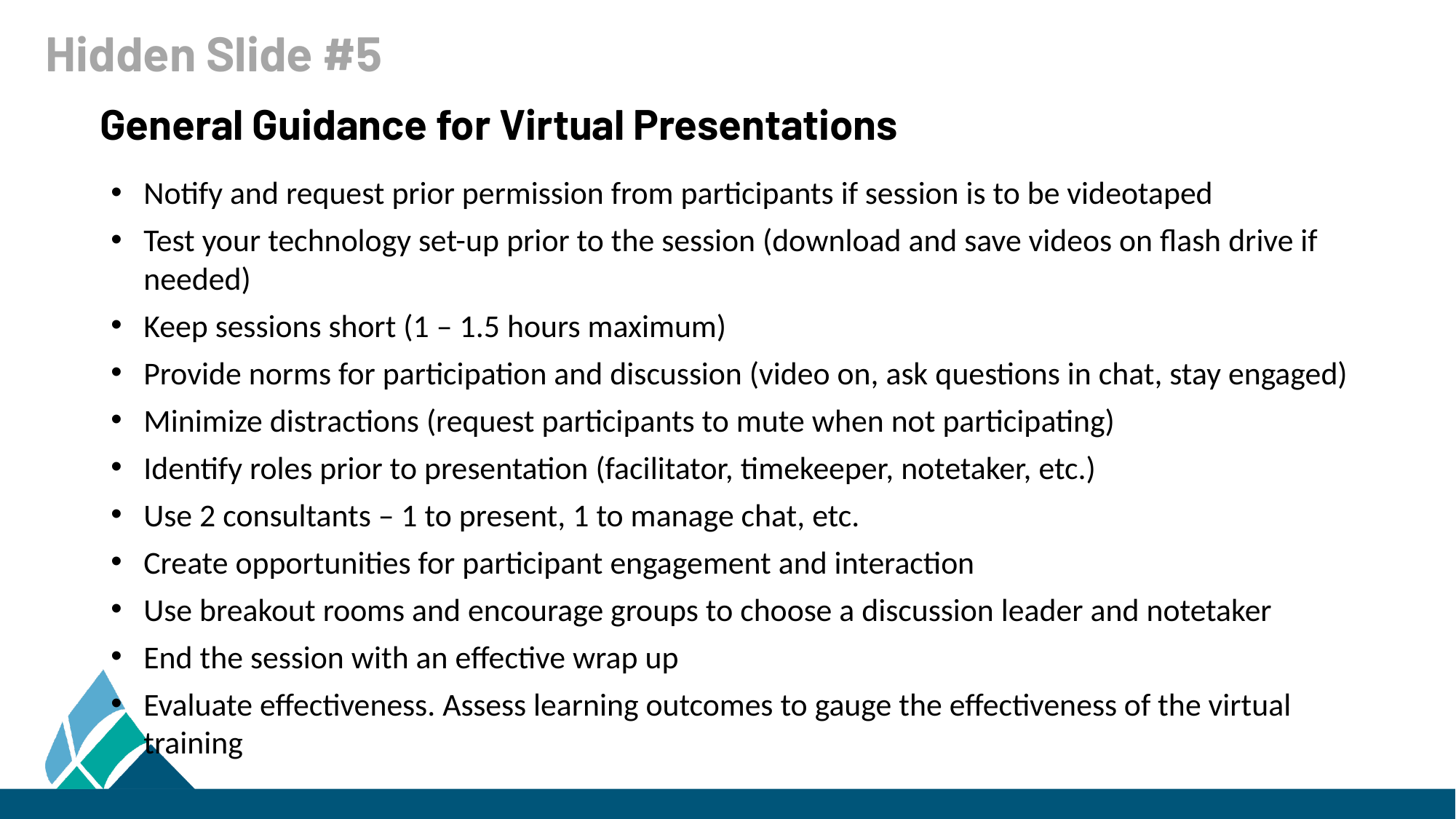

# Hidden Slide #5
General Guidance for Virtual Presentations
Notify and request prior permission from participants if session is to be videotaped
Test your technology set-up prior to the session (download and save videos on flash drive if needed)
Keep sessions short (1 – 1.5 hours maximum)
Provide norms for participation and discussion (video on, ask questions in chat, stay engaged)
Minimize distractions (request participants to mute when not participating)
Identify roles prior to presentation (facilitator, timekeeper, notetaker, etc.)
Use 2 consultants – 1 to present, 1 to manage chat, etc.
Create opportunities for participant engagement and interaction
Use breakout rooms and encourage groups to choose a discussion leader and notetaker
End the session with an effective wrap up
Evaluate effectiveness. Assess learning outcomes to gauge the effectiveness of the virtual training